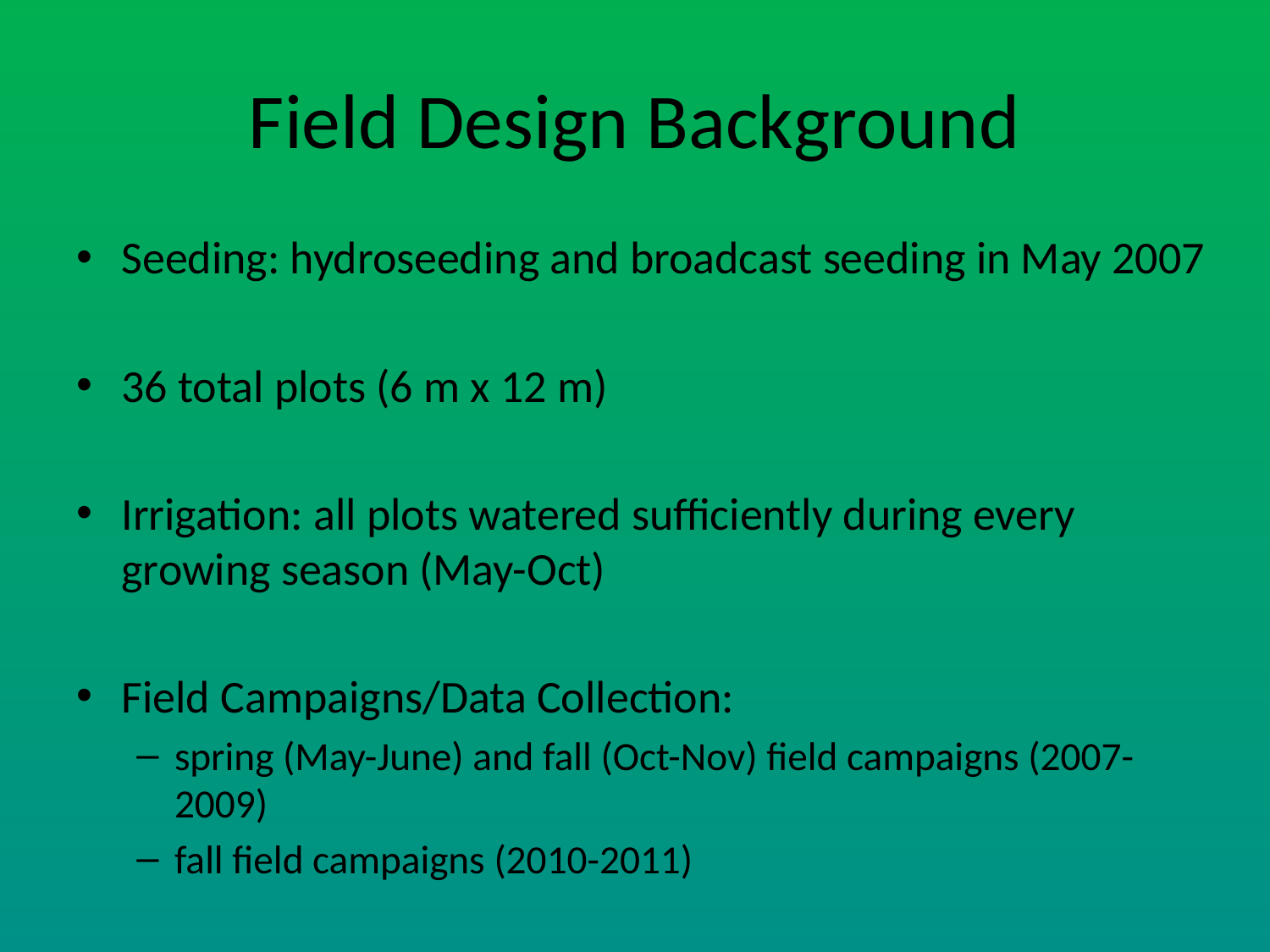

# Field Design Background
Seeding: hydroseeding and broadcast seeding in May 2007

36 total plots (6 m x 12 m)

Irrigation: all plots watered sufficiently during every growing season (May-Oct)

Field Campaigns/Data Collection:
spring (May-June) and fall (Oct-Nov) field campaigns (2007-2009)
fall field campaigns (2010-2011)